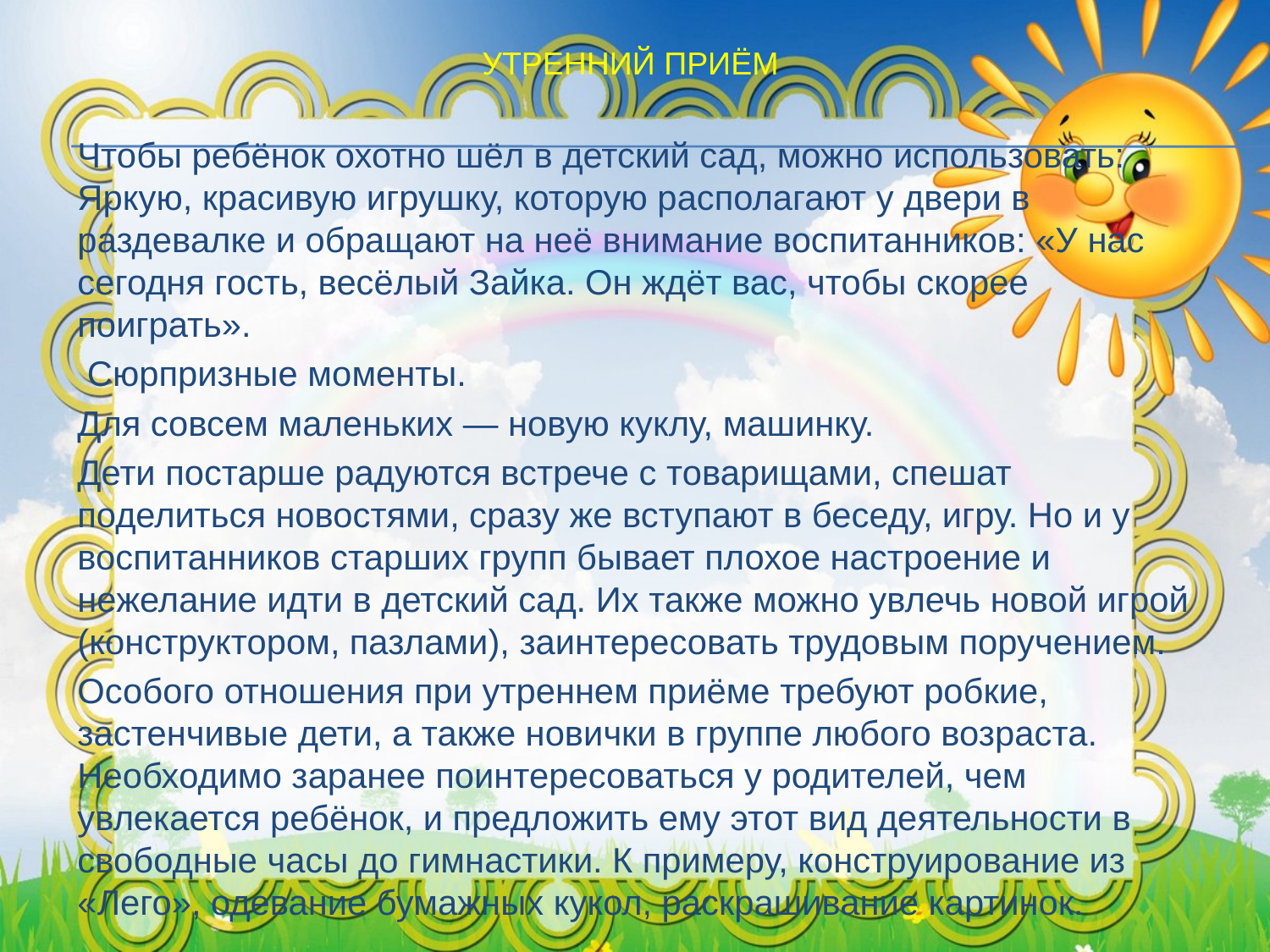

# Утренний приём
Чтобы ребёнок охотно шёл в детский сад, можно использовать: Яркую, красивую игрушку, которую располагают у двери в раздевалке и обращают на неё внимание воспитанников: «У нас сегодня гость, весёлый Зайка. Он ждёт вас, чтобы скорее поиграть».
 Сюрпризные моменты.
Для совсем маленьких — новую куклу, машинку.
Дети постарше радуются встрече с товарищами, спешат поделиться новостями, сразу же вступают в беседу, игру. Но и у воспитанников старших групп бывает плохое настроение и нежелание идти в детский сад. Их также можно увлечь новой игрой (конструктором, пазлами), заинтересовать трудовым поручением.
Особого отношения при утреннем приёме требуют робкие, застенчивые дети, а также новички в группе любого возраста. Необходимо заранее поинтересоваться у родителей, чем увлекается ребёнок, и предложить ему этот вид деятельности в свободные часы до гимнастики. К примеру, конструирование из «Лего», одевание бумажных кукол, раскрашивание картинок.